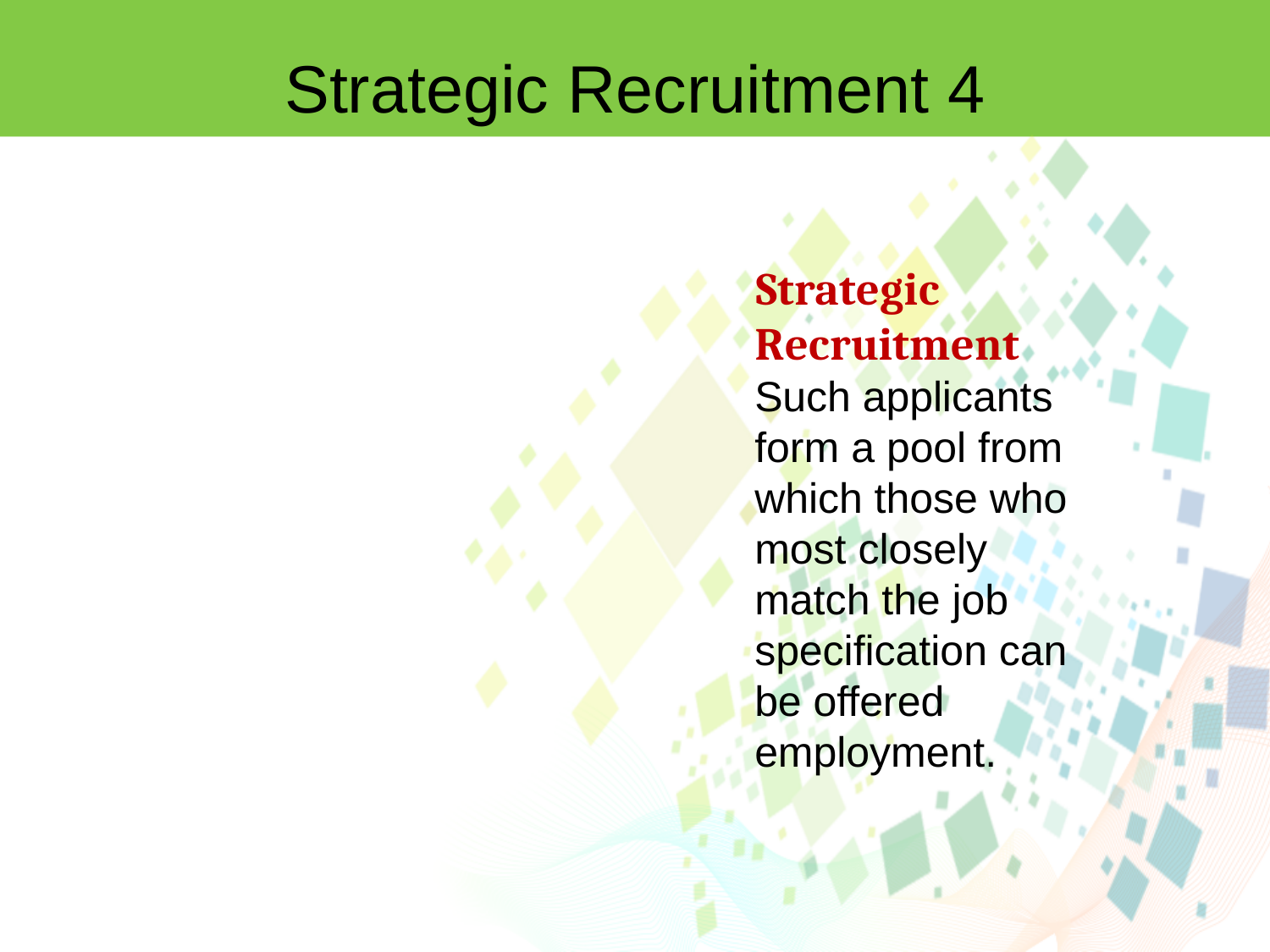

Strategic Recruitment 4

Strategic Recruitment
Such applicants form a pool from which those who most closely match the job specification can be offered employment.